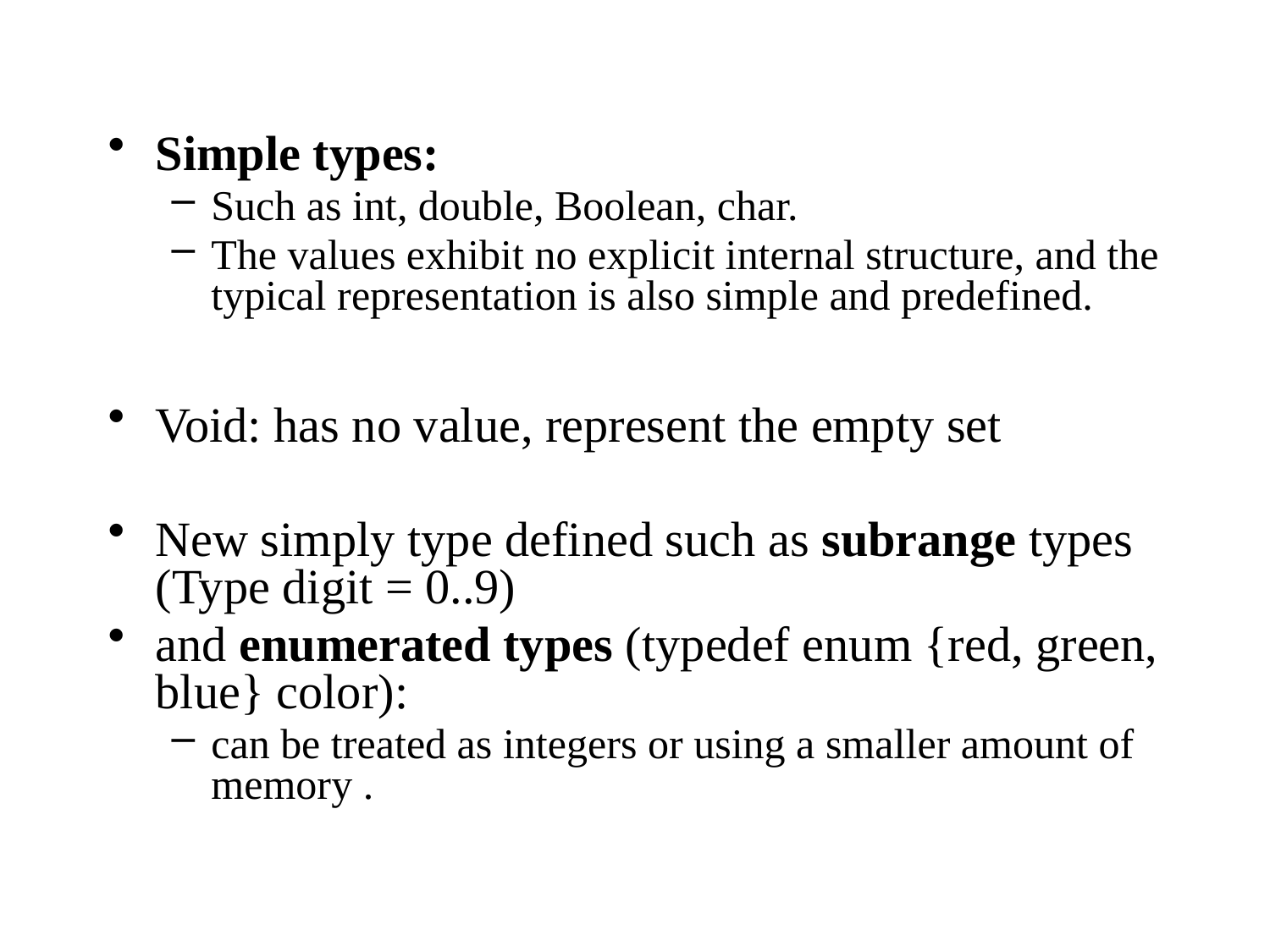

Simple types:
Such as int, double, Boolean, char.
The values exhibit no explicit internal structure, and the typical representation is also simple and predefined.

Void: has no value, represent the empty set

New simply type defined such as subrange types (Type digit = 0..9)
and enumerated types (typedef enum {red, green, blue} color):
can be treated as integers or using a smaller amount of memory .